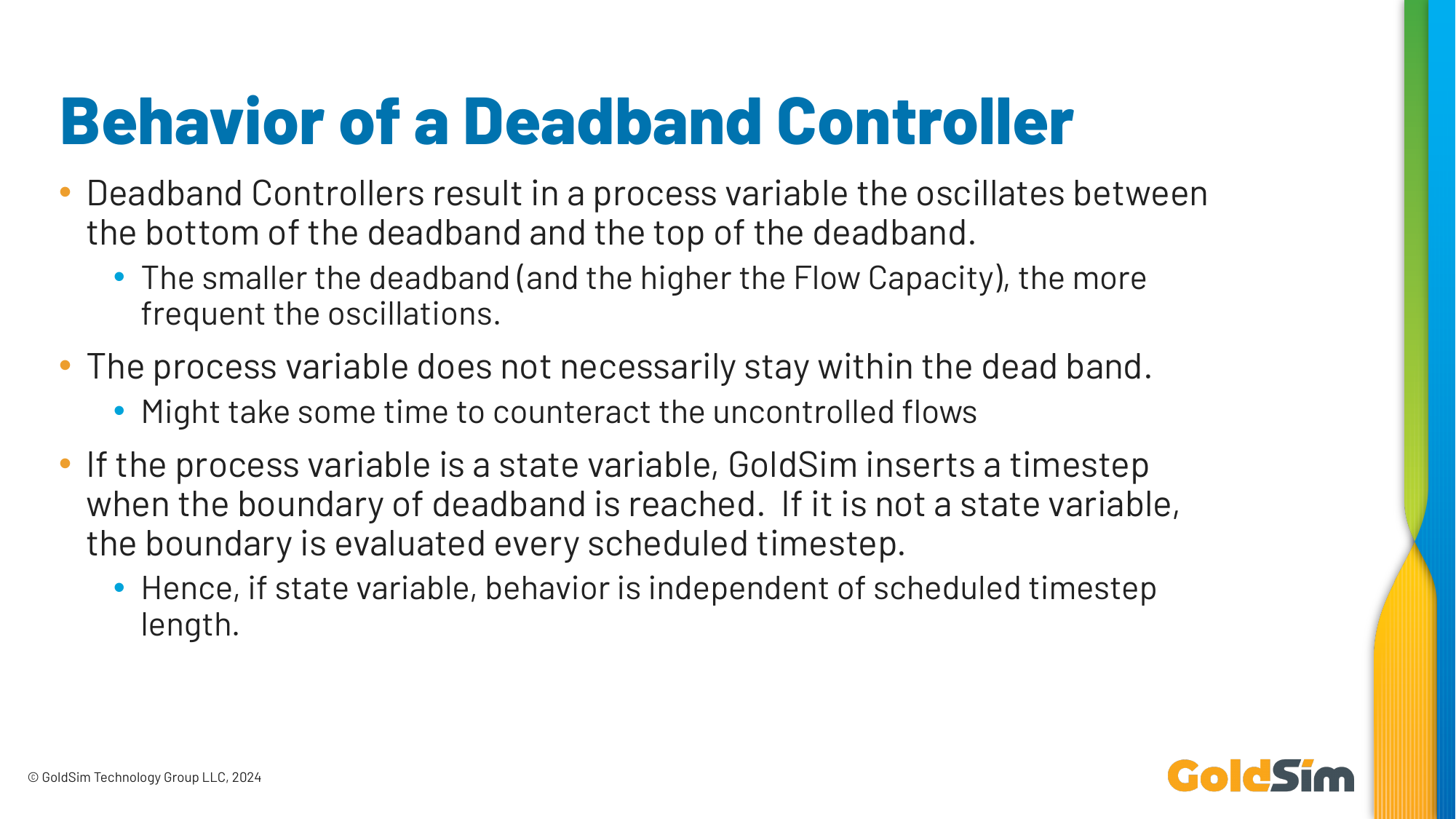

# Behavior of a Deadband Controller
Deadband Controllers result in a process variable the oscillates between the bottom of the deadband and the top of the deadband.
The smaller the deadband (and the higher the Flow Capacity), the more frequent the oscillations.
The process variable does not necessarily stay within the dead band.
Might take some time to counteract the uncontrolled flows
If the process variable is a state variable, GoldSim inserts a timestep when the boundary of deadband is reached.  If it is not a state variable, the boundary is evaluated every scheduled timestep.
Hence, if state variable, behavior is independent of scheduled timestep length.

© GoldSim Technology Group LLC, 2024